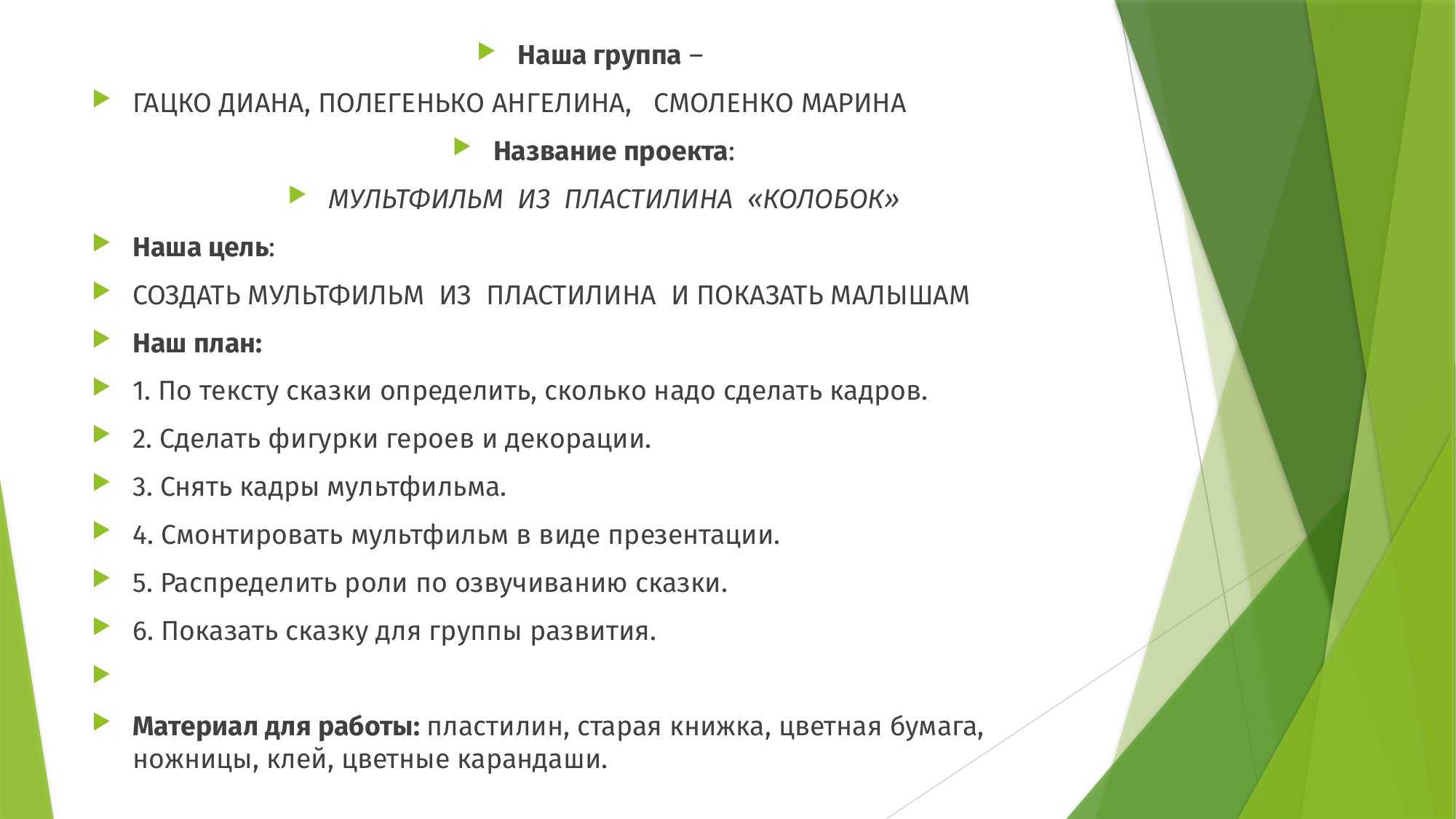

#
Наша группа –
ГАЦКО ДИАНА, ПОЛЕГЕНЬКО АНГЕЛИНА,   СМОЛЕНКО МАРИНА
Название проекта:
МУЛЬТФИЛЬМ  ИЗ  ПЛАСТИЛИНА  «КОЛОБОК»
Наша цель:
СОЗДАТЬ МУЛЬТФИЛЬМ  ИЗ  ПЛАСТИЛИНА  И ПОКАЗАТЬ МАЛЫШАМ
Наш план:
1. По тексту сказки определить, сколько надо сделать кадров.
2. Сделать фигурки героев и декорации.
3. Снять кадры мультфильма.
4. Смонтировать мультфильм в виде презентации.
5. Распределить роли по озвучиванию сказки.
6. Показать сказку для группы развития.

Материал для работы: пластилин, старая книжка, цветная бумага, ножницы, клей, цветные карандаши.